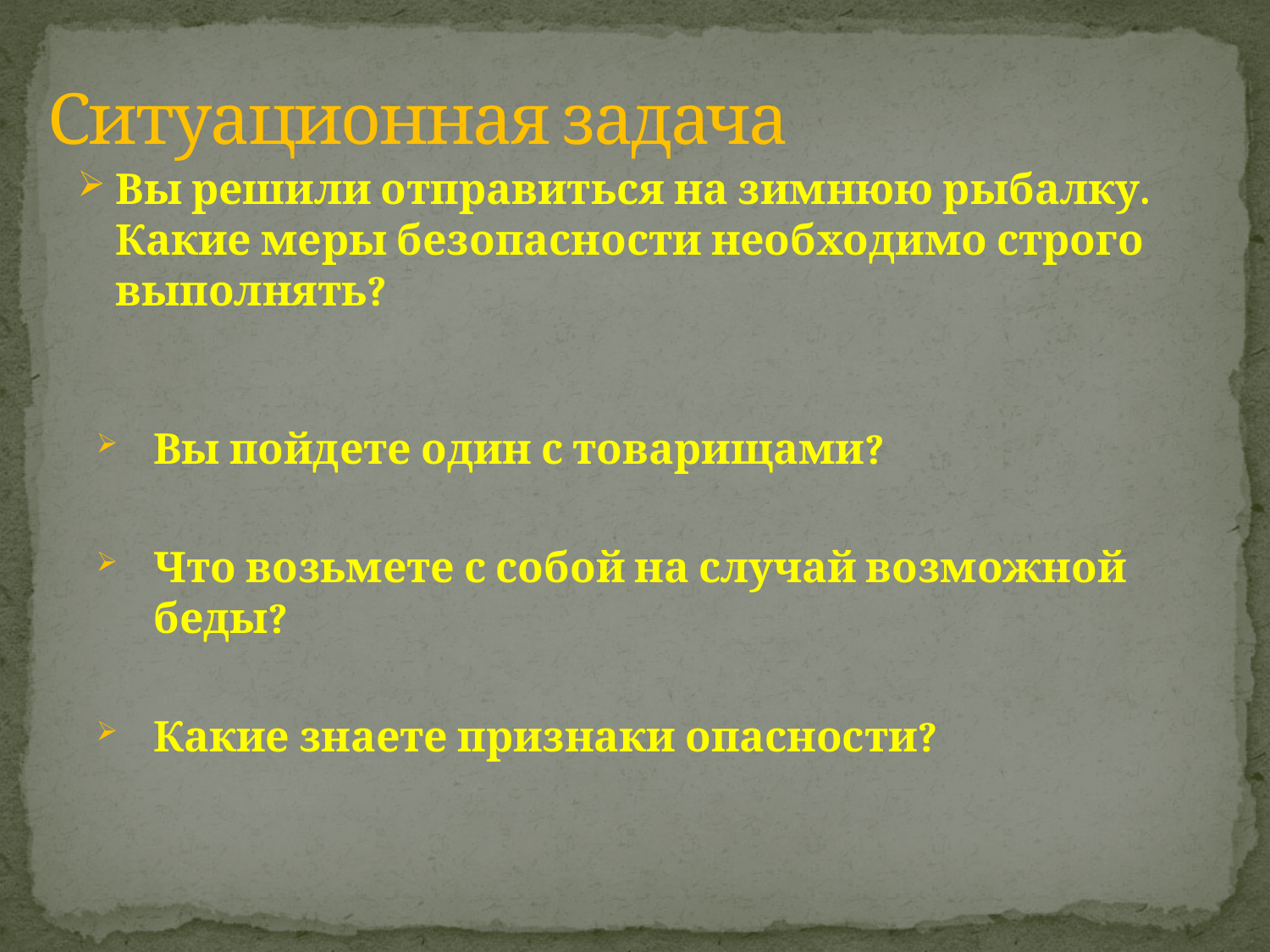

# Ситуационная задача
Вы решили отправиться на зимнюю рыбалку. Какие меры безопасности необходимо строго выполнять?

Вы пойдете один с товарищами?

Что возьмете с собой на случай возможной беды?

Какие знаете признаки опасности?